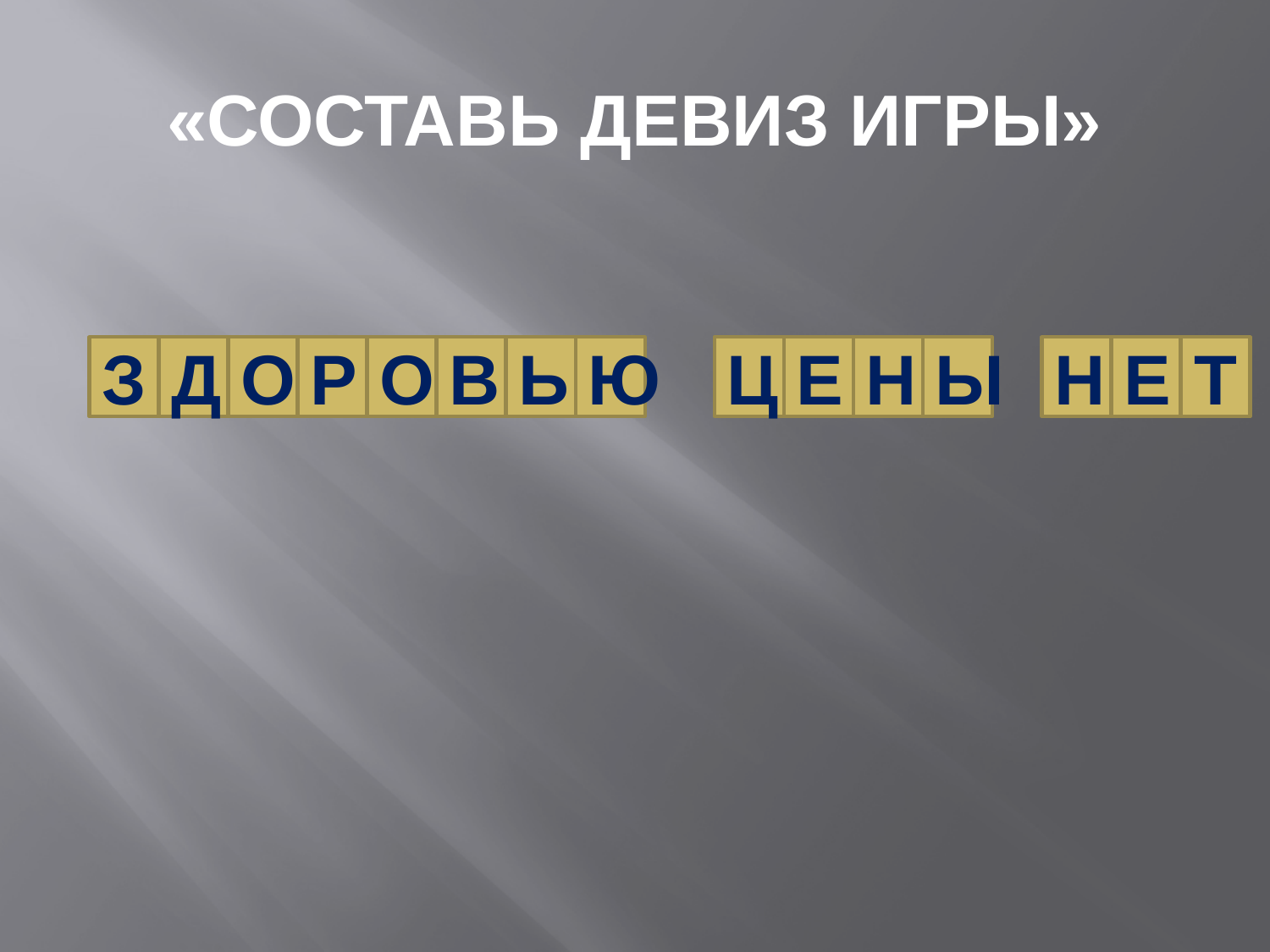

# «СОСТАВЬ ДЕВИЗ ИГРЫ»

З
Д
О
Р
О
В
Ь
Ю
Ц
Е
Н
Ы
Н
Е
Т